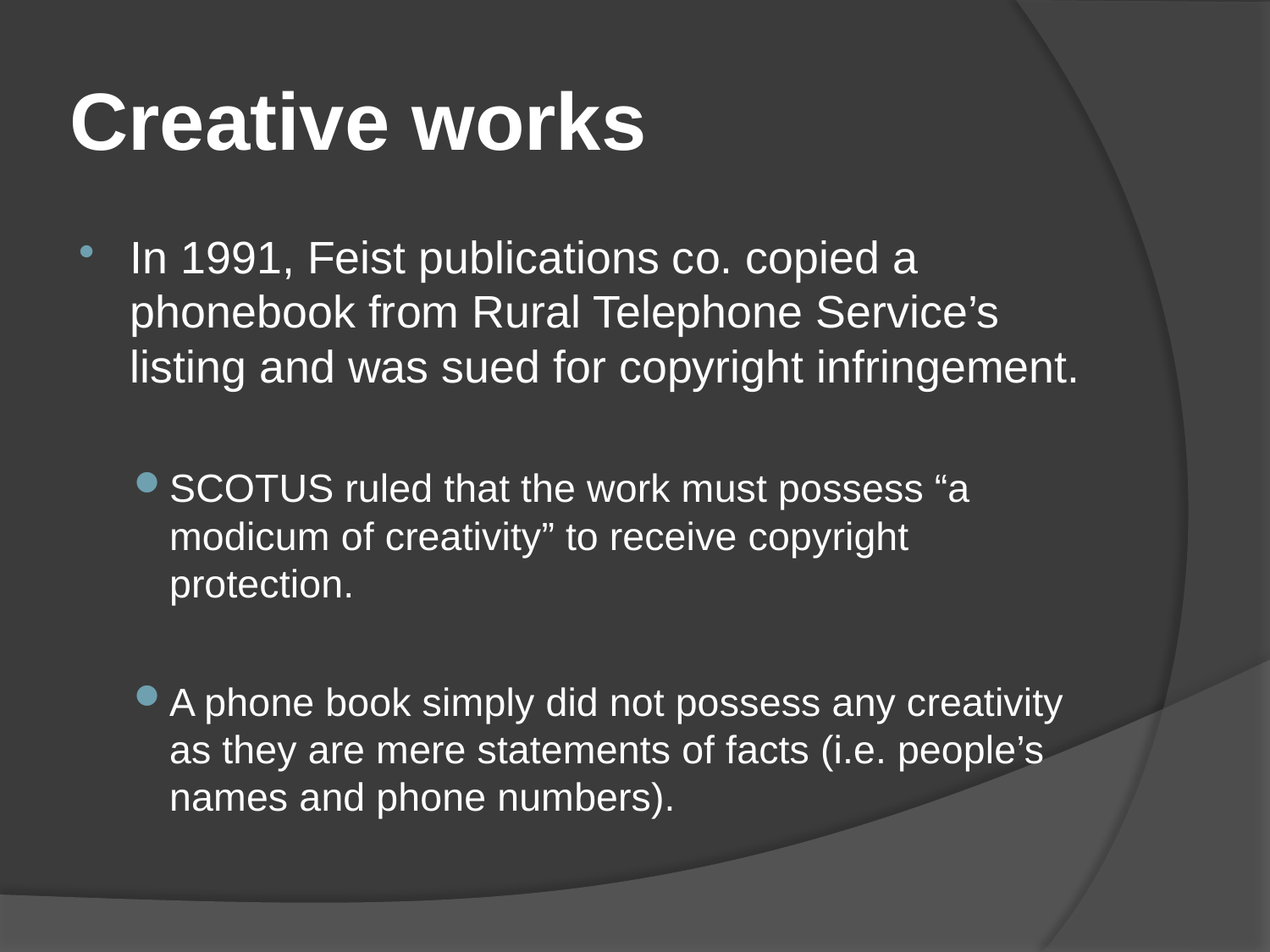

# Creative works
In 1991, Feist publications co. copied a phonebook from Rural Telephone Service’s listing and was sued for copyright infringement.

SCOTUS ruled that the work must possess “a modicum of creativity” to receive copyright protection.

A phone book simply did not possess any creativity as they are mere statements of facts (i.e. people’s names and phone numbers).